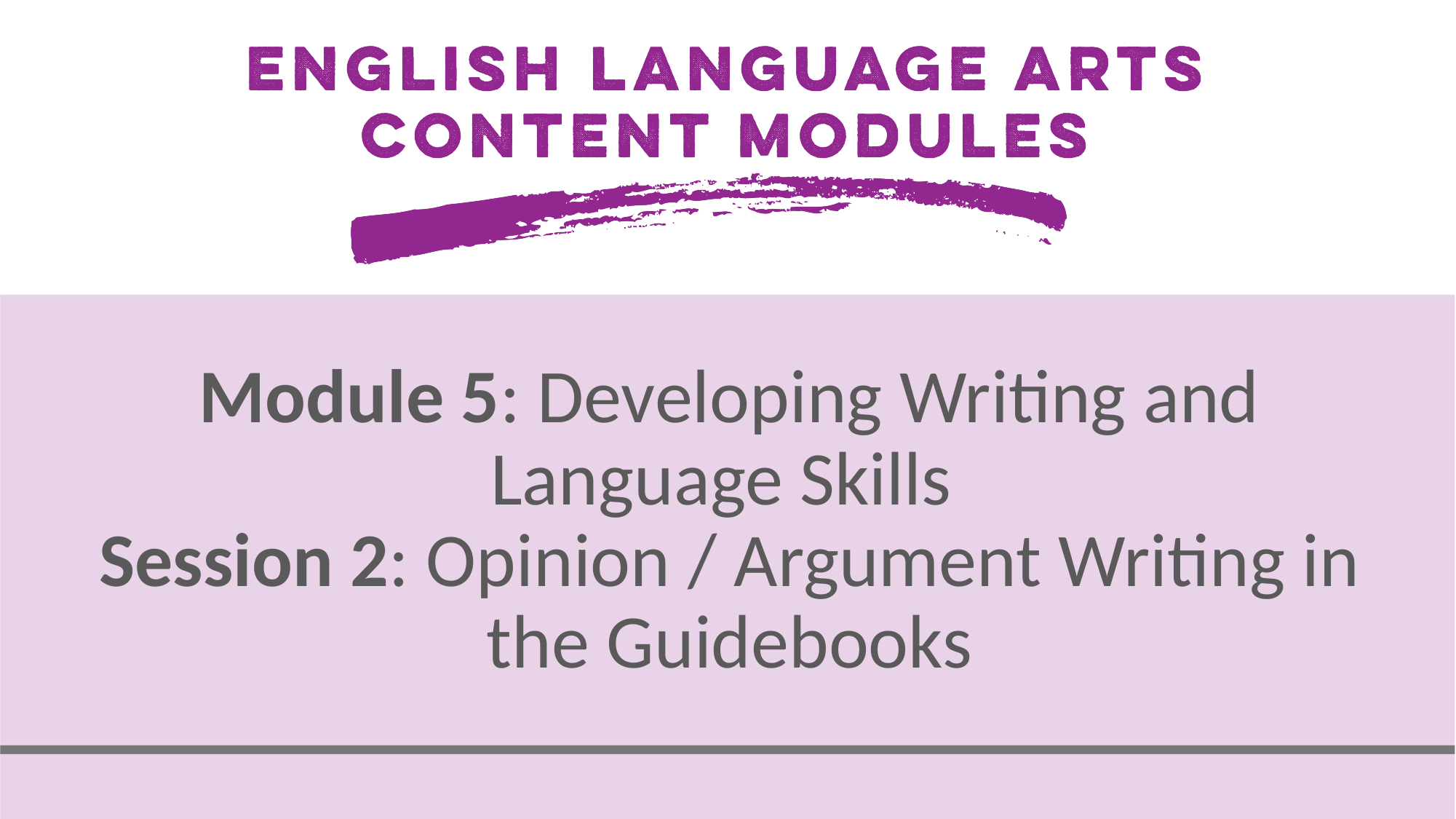

# Module 5: Developing Writing and Language Skills Session 2: Opinion / Argument Writing in the Guidebooks